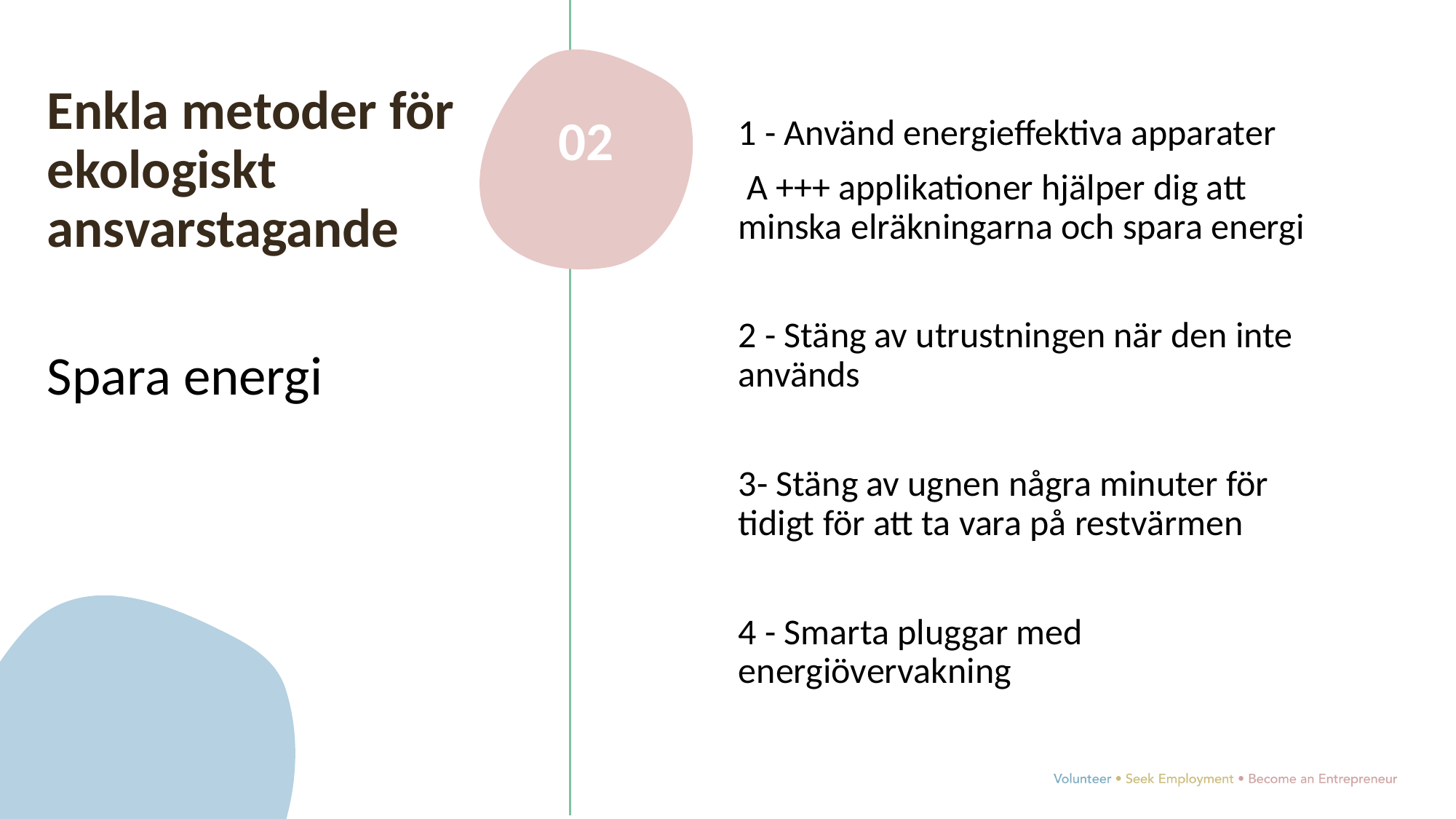

Enkla metoder för ekologiskt ansvarstagande

Spara energi
02
1 - Använd energieffektiva apparater
 A +++ applikationer hjälper dig att minska elräkningarna och spara energi

2 - Stäng av utrustningen när den inte används

3- Stäng av ugnen några minuter för tidigt för att ta vara på restvärmen

4 - Smarta pluggar med energiövervakning